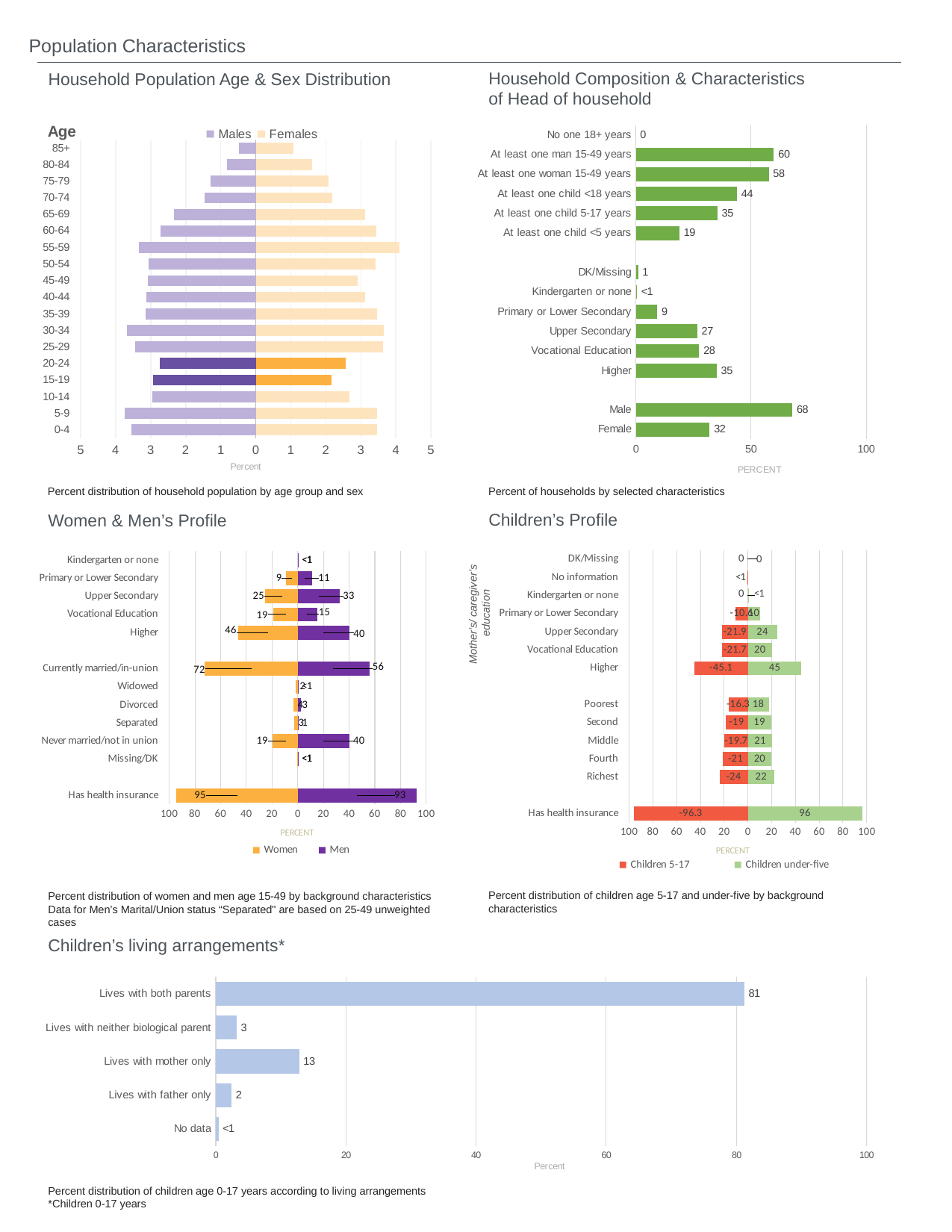

Population Characteristics
Household Composition & Characteristics
of Head of household
Household Population Age & Sex Distribution

### Chart

| Category | Column2 |
|---|---|
| Female | 32.0 |
| Male | 68.0 |
|  | None |
| Higher | 35.1 |
| Vocational Education | 27.5 |
| Upper Secondary | 26.6 |
| Primary or Lower Secondary | 9.3 |
| Kindergarten or none | 0.4 |
| DK/Missing | 0.9848334030206657 |
|  | None |
| At least one child <5 years | 18.9 |
| At least one child 5-17 years | 35.4 |
| At least one child <18 years | 43.9 |
| At least one woman 15-49 years | 57.7 |
| At least one man 15-49 years | 59.9 |
| No one 18+ years | 0.0 |

### Chart

| Category | Males | Females |
|---|---|---|
| 0-4 | -3.552149224263211 | 3.4638887148218744 |
| 5-9 | -3.7407238010499206 | 3.465798240511029 |
| 10-14 | -2.9585458604290333 | 2.680084090631674 |
| 15-19 | -2.9365632083193227 | 2.1537768751217246 |
| 20-24 | -2.7304118703784512 | 2.5613875685289935 |
| 25-29 | -3.440574855502216 | 3.6266430045430056 |
| 30-34 | -3.6734334659502905 | 3.6512637206543728 |
| 35-39 | -3.1413171002842133 | 3.467745762225195 |
| 40-44 | -3.115437816295933 | 3.123727744377116 |
| 45-49 | -3.0752001020208937 | 2.916733706014931 |
| 50-54 | -3.0529966468257586 | 3.413838592493275 |
| 55-59 | -3.339373780661628 | 4.100399370801429 |
| 60-64 | -2.7286934681262154 | 3.436690538722968 |
| 65-69 | -2.3272221406108504 | 3.11479854856429 |
| 70-74 | -1.4610759087924385 | 2.175523644331029 |
| 75-79 | -1.296464457324253 | 2.082422446031309 |
| 80-84 | -0.8191753712638812 | 1.6001383315805657 |
| 85+ | -0.4896995477101577 | 1.0860804742365706 |
Percent of households by selected characteristics
Percent distribution of household population by age group and sex
Children’s Profile
Women & Men’s Profile

### Chart

| Category | Children 5-17 | Children under-five |
|---|---|---|
| Has health insurance | -96.3 | 96.3 |
|  | None | None |
| Richest | -24.0 | 22.4 |
| Fourth | -21.0 | 19.9 |
| Middle | -19.7 | 20.6 |
| Second | -19.0 | 19.4 |
| Poorest | -16.3 | 17.7 |
|  | None | None |
| Higher | -45.1 | 45.1 |
| Vocational Education | -21.7 | 20.4 |
| Upper Secondary | -21.9 | 24.4 |
| Primary or Lower Secondary | -10.6 | 10.0 |
| Kindergarten or none | 0.0 | 0.1 |
| No information | -0.7 | None |
| DK/Missing | 0.0 | 0.0 |

### Chart

| Category | Women | Men |
|---|---|---|
| Has health insurance | -94.5 | 92.8 |
|  | None | None |
| Missing/DK | -0.3 | 0.2 |
| Never married/not in union | -19.3 | 40.2 |
| Separated | -2.9 | 0.9 |
| Divorced | -3.6 | 2.6 |
| Widowed | -1.7 | 0.1 |
| Currently married/in-union | -72.2 | 56.1 |
|  | None | None |
| Higher | -46.2 | 40.3 |
| Vocational Education | -19.2 | 15.2 |
| Upper Secondary | -25.2 | 33.0 |
| Primary or Lower Secondary | -9.3 | 11.4 |
| Kindergarten or none | -0.1 | 0.1 |
Mother’s/ caregiver’s
education
Percent distribution of children age 5-17 and under-five by background characteristics
Percent distribution of women and men age 15-49 by background characteristics
Data for Men’s Marital/Union status “Separated" are based on 25-49 unweighted cases
Children’s living arrangements*

### Chart

| Category | Column2 |
|---|---|
| No data | 0.4 |
| Lives with father only | 2.4000000000000004 |
| Lives with mother only | 12.8 |
| Lives with neither biological parent | 3.2 |
| Lives with both parents | 81.2 |
Percent distribution of children age 0-17 years according to living arrangements
*Children 0-17 years